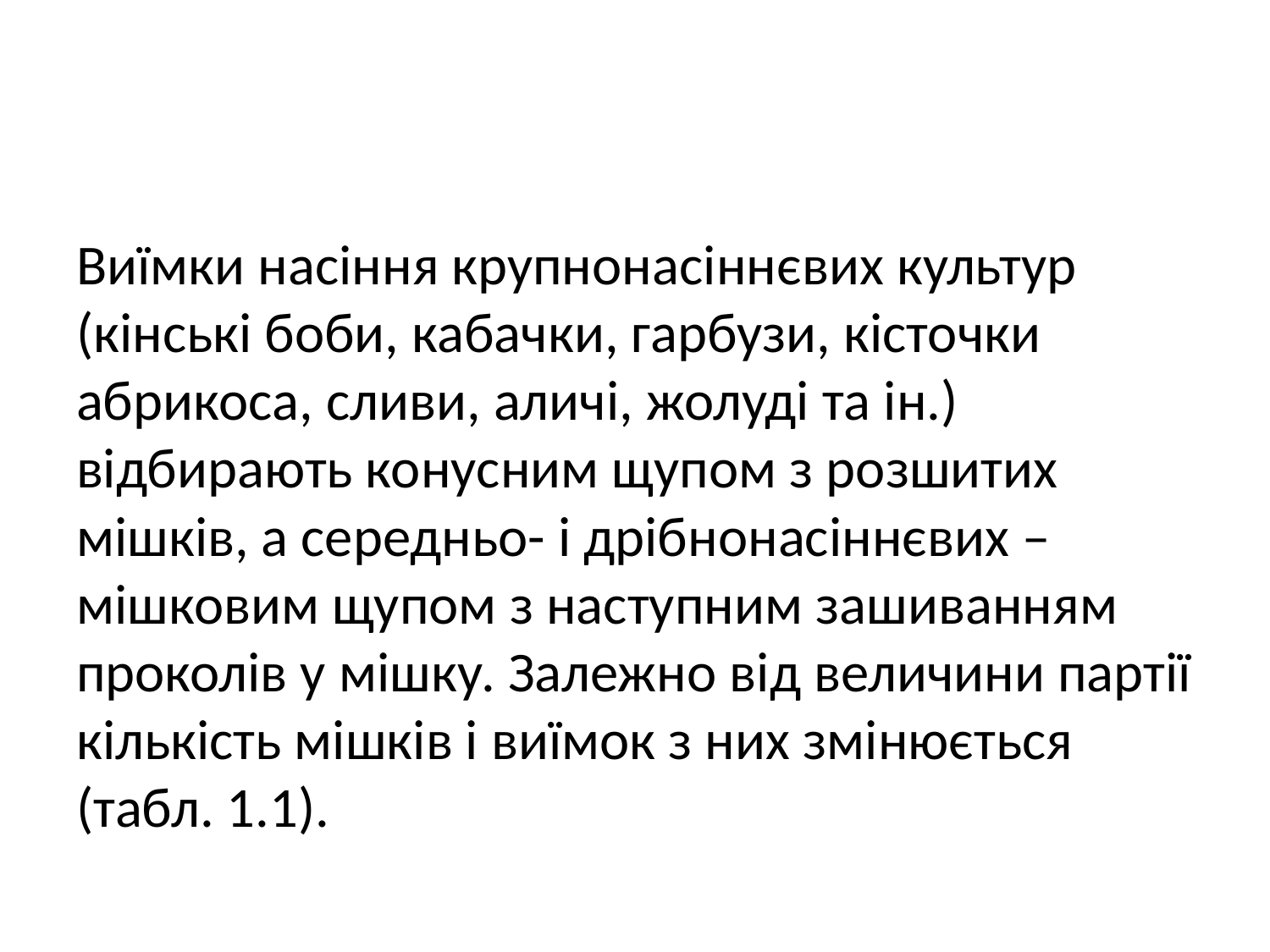

#
Виїмки насіння крупнонасіннєвих культур (кінські боби, кабачки, гарбузи, кісточки абрикоса, сливи, аличі, жолуді та ін.) відбирають конусним щупом з розшитих мішків, а середньо- і дрібнонасіннєвих – мішковим щупом з наступним зашиванням проколів у мішку. Залежно від величини партії кількість мішків і виїмок з них змінюється (табл. 1.1).